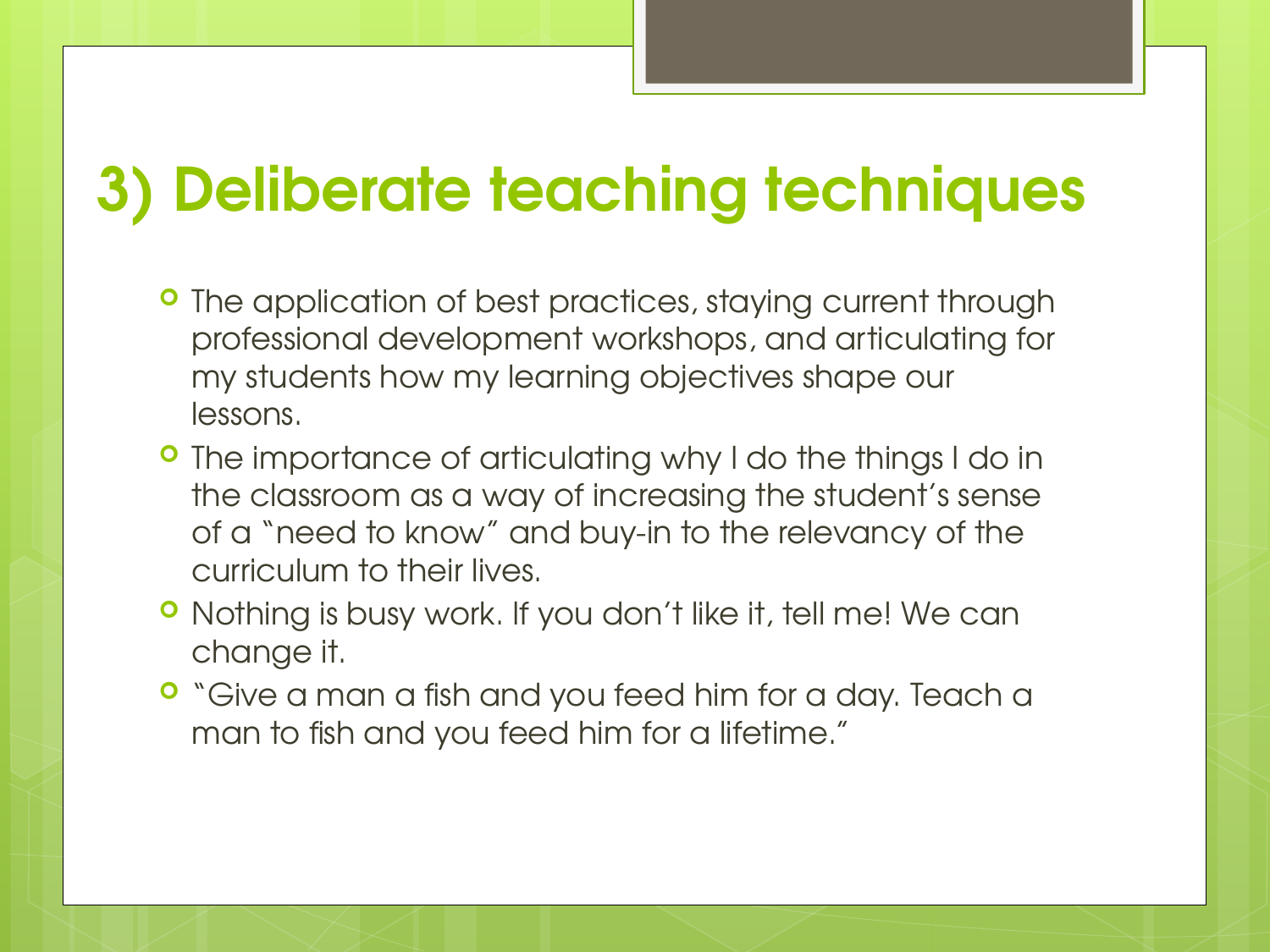

# 3) Deliberate teaching techniques
The application of best practices, staying current through professional development workshops, and articulating for my students how my learning objectives shape our lessons.
The importance of articulating why I do the things I do in the classroom as a way of increasing the student’s sense of a “need to know” and buy-in to the relevancy of the curriculum to their lives.
Nothing is busy work. If you don’t like it, tell me! We can change it.
“Give a man a fish and you feed him for a day. Teach a man to fish and you feed him for a lifetime.”